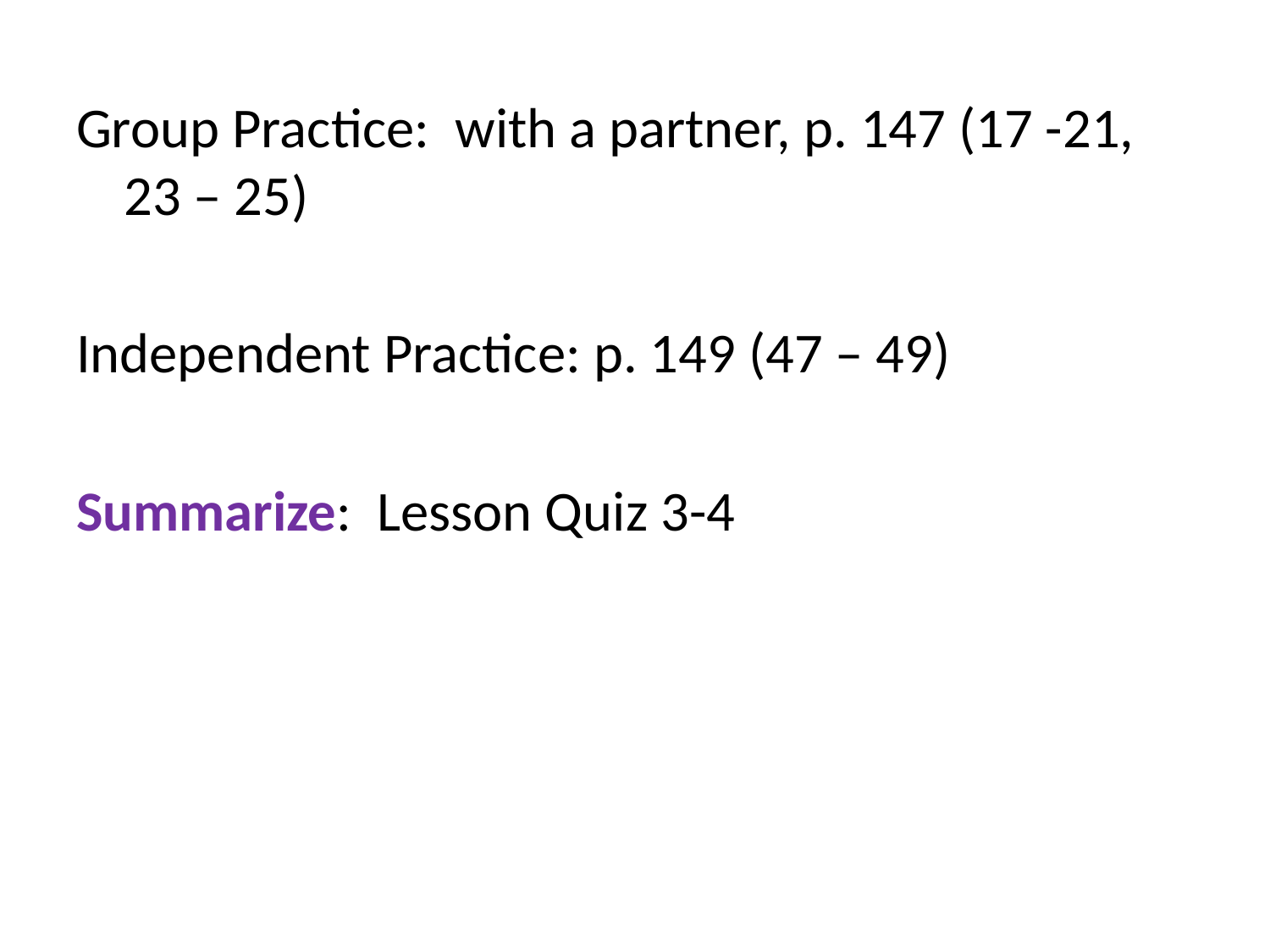

#
Group Practice:  with a partner, p. 147 (17 -21, 23 – 25)

Independent Practice: p. 149 (47 – 49)

Summarize:  Lesson Quiz 3-4